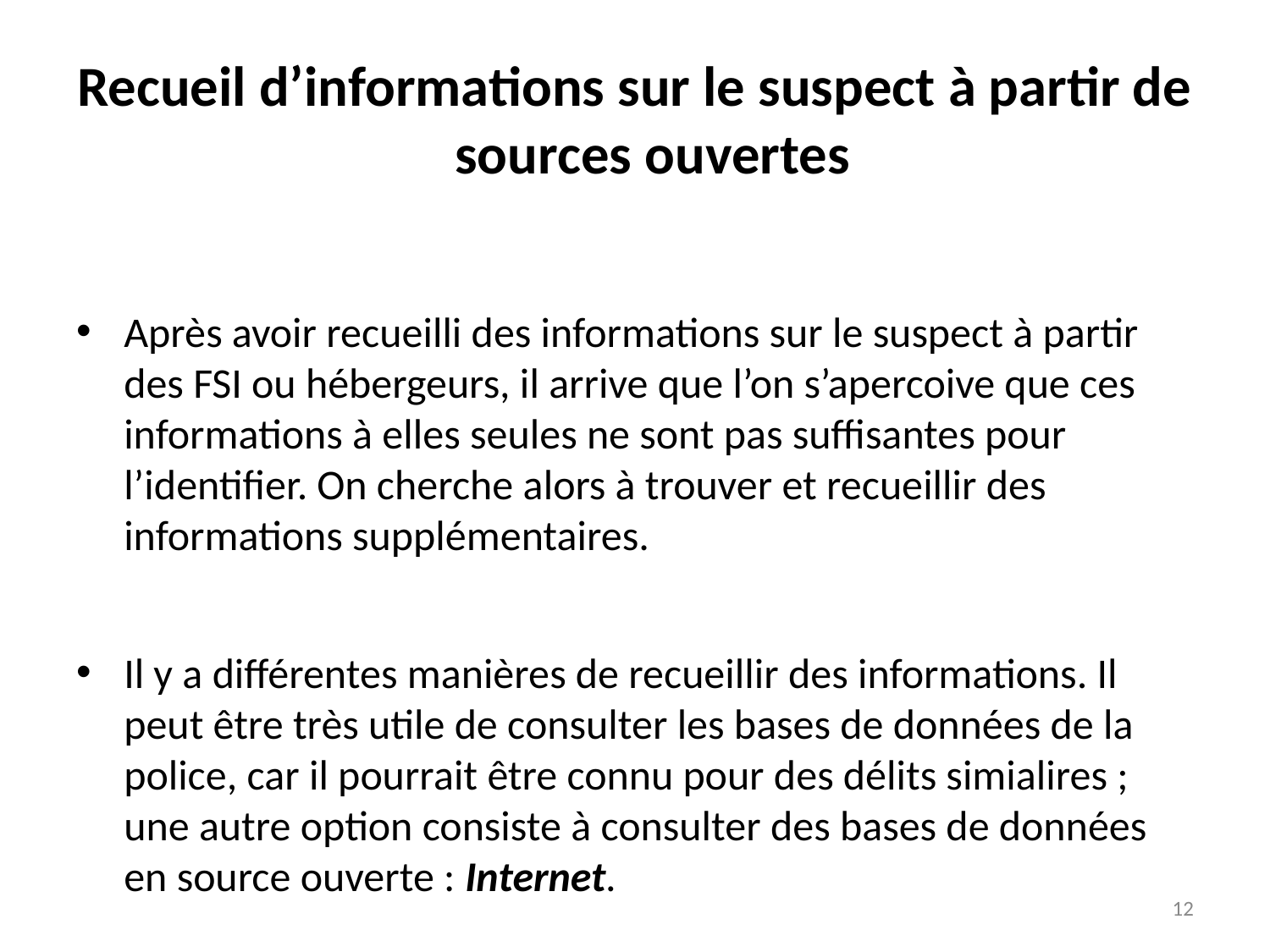

# Recueil d’informations sur le suspect à partir de sources ouvertes

Après avoir recueilli des informations sur le suspect à partir des FSI ou hébergeurs, il arrive que l’on s’apercoive que ces informations à elles seules ne sont pas suffisantes pour l’identifier. On cherche alors à trouver et recueillir des informations supplémentaires.

Il y a différentes manières de recueillir des informations. Il peut être très utile de consulter les bases de données de la police, car il pourrait être connu pour des délits simialires ; une autre option consiste à consulter des bases de données en source ouverte : Internet.
12